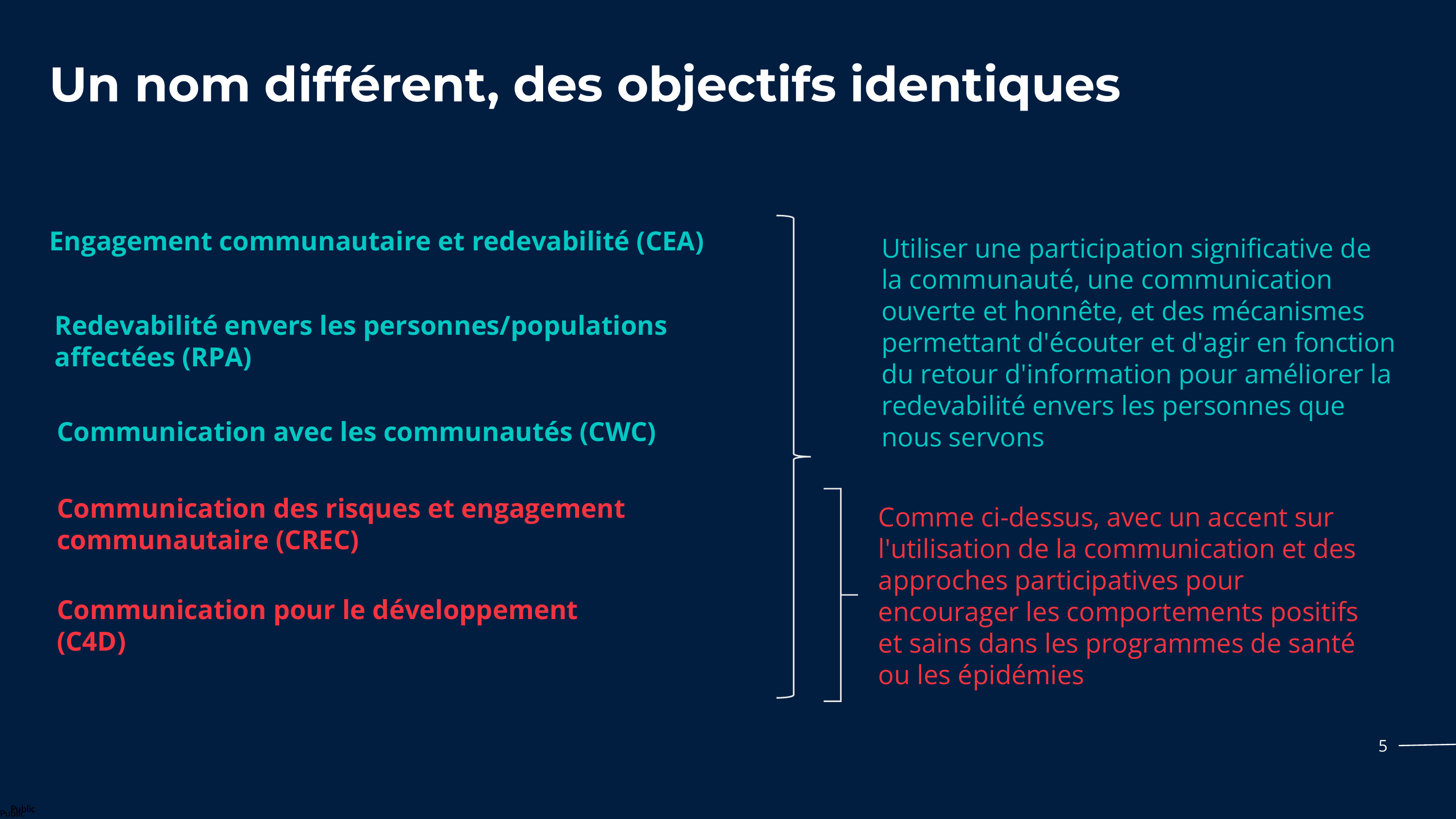

# Un nom différent, des objectifs identiques
Utiliser une participation significative de la communauté, une communication ouverte et honnête, et des mécanismes permettant d'écouter et d'agir en fonction du retour d'information pour améliorer la redevabilité envers les personnes que nous servons

Engagement communautaire et redevabilité (CEA)

Redevabilité envers les personnes/populations affectées (RPA)

Communication avec les communautés (CWC)

Comme ci-dessus, avec un accent sur l'utilisation de la communication et des approches participatives pour encourager les comportements positifs et sains dans les programmes de santé ou les épidémies
Communication des risques et engagement communautaire (CREC)

Communication pour le développement (C4D)